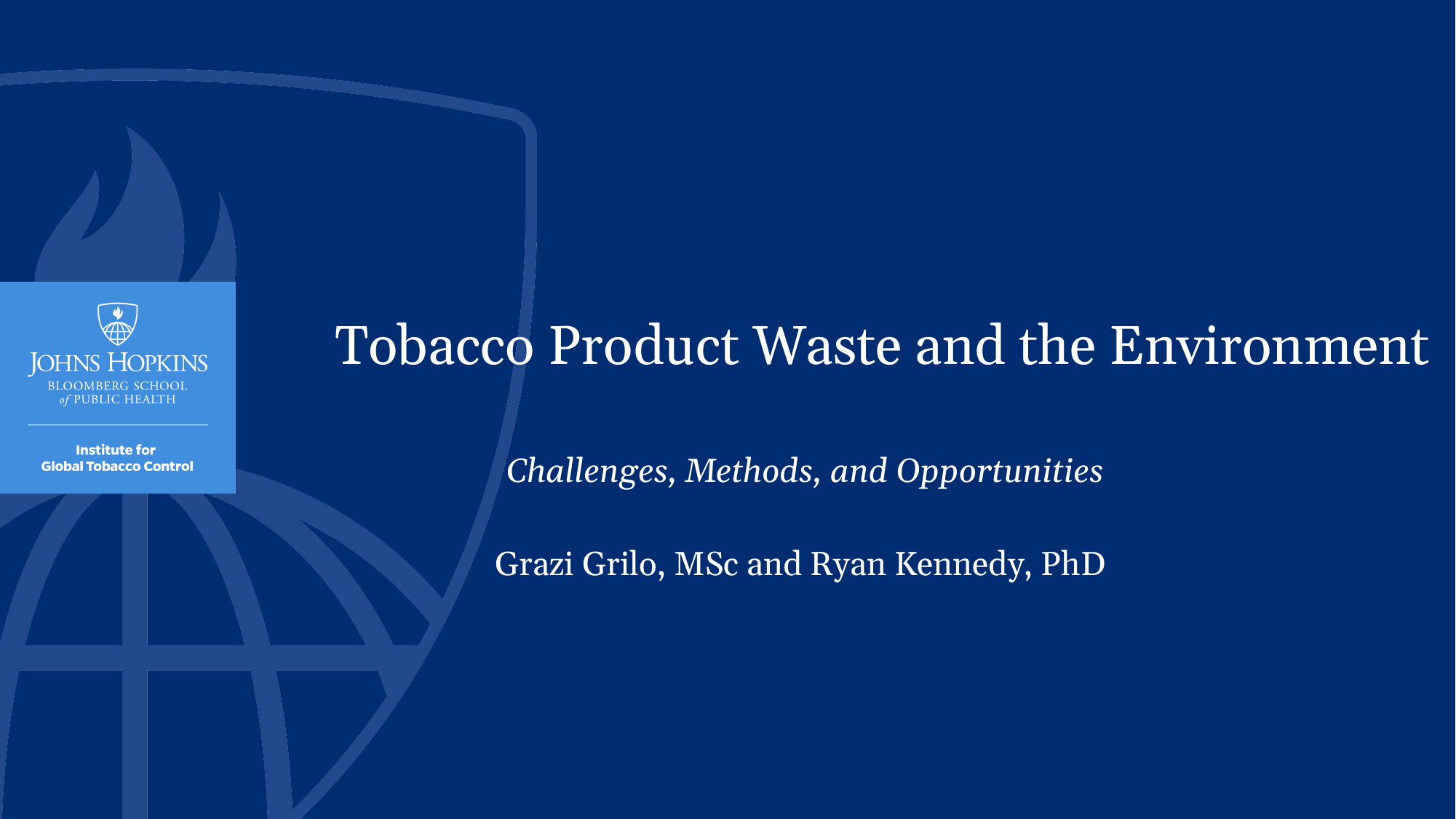

Tobacco Product Waste and the Environment
Challenges, Methods, and Opportunities

Grazi Grilo, MSc and Ryan Kennedy, PhD